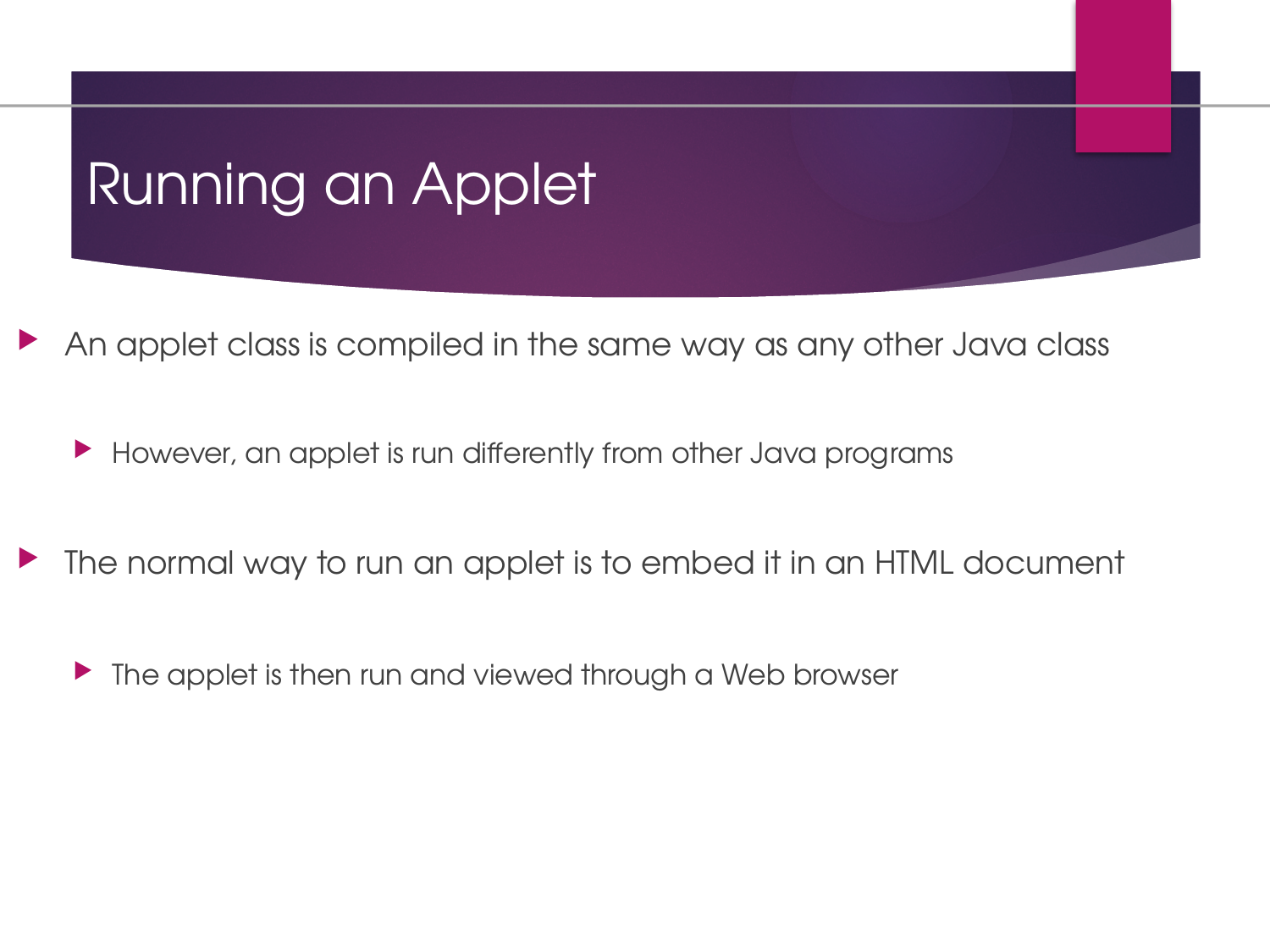

# Running an Applet
An applet class is compiled in the same way as any other Java class

However, an applet is run differently from other Java programs

The normal way to run an applet is to embed it in an HTML document

The applet is then run and viewed through a Web browser